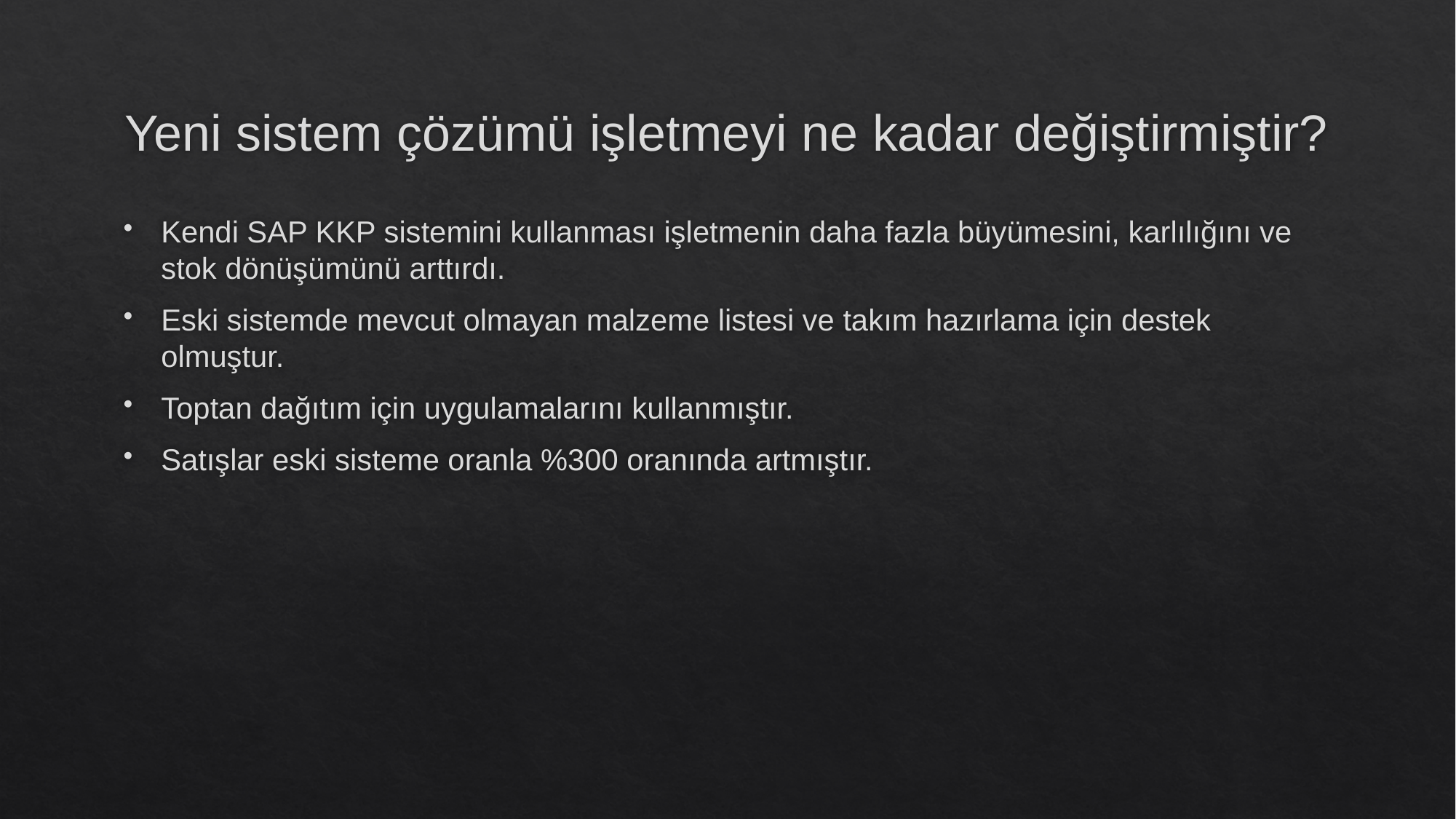

# Yeni sistem çözümü işletmeyi ne kadar değiştirmiştir?
Kendi SAP KKP sistemini kullanması işletmenin daha fazla büyümesini, karlılığını ve stok dönüşümünü arttırdı.
Eski sistemde mevcut olmayan malzeme listesi ve takım hazırlama için destek olmuştur.
Toptan dağıtım için uygulamalarını kullanmıştır.
Satışlar eski sisteme oranla %300 oranında artmıştır.